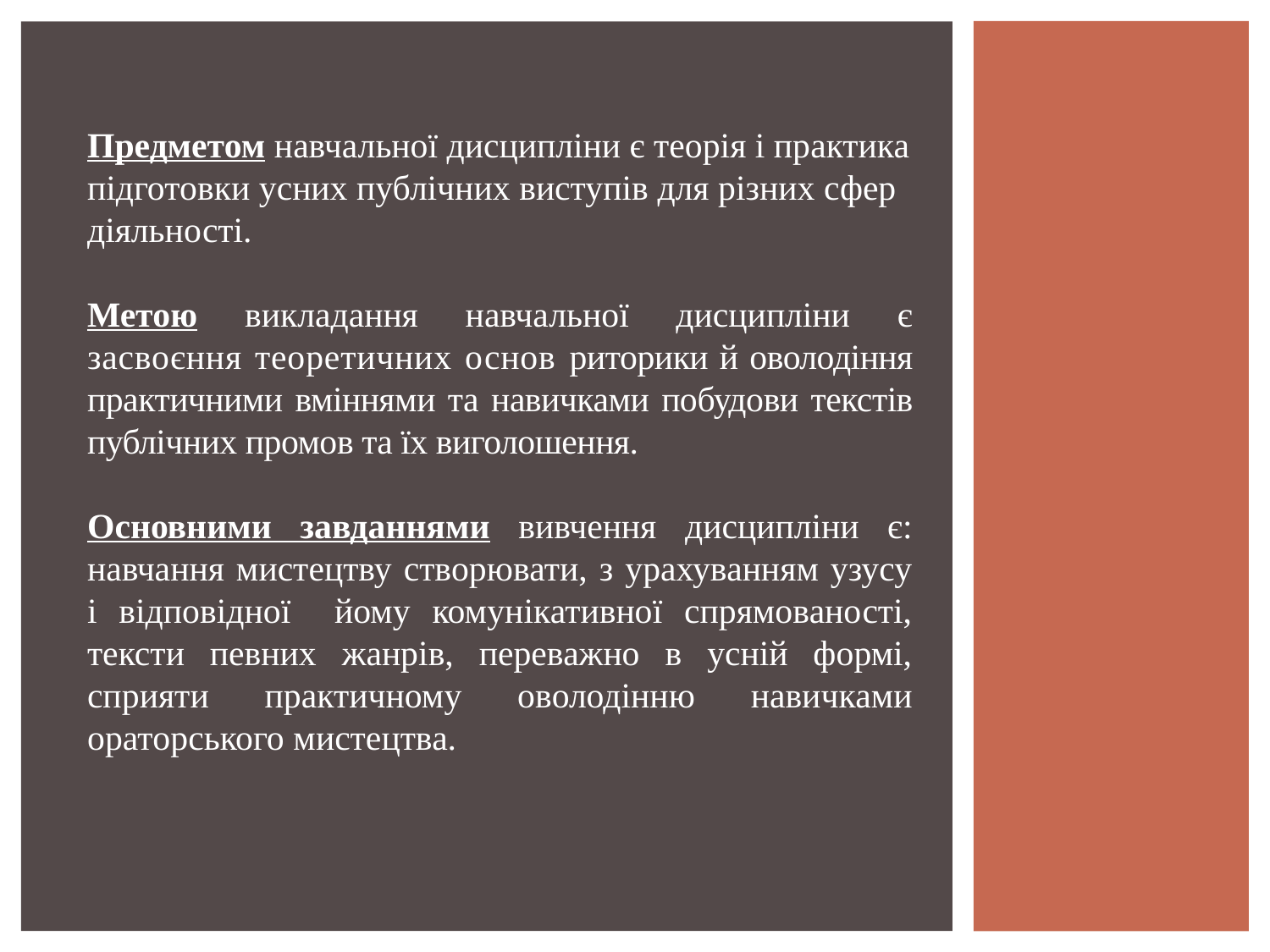

Предметом навчальної дисципліни є теорія і практика підготовки усних публічних виступів для різних сфер діяльності.
Метою викладання навчальної дисципліни є засвоєння теоретичних основ риторики й оволодіння практичними вміннями та навичками побудови текстів публічних промов та їх виголошення.
Основними завданнями вивчення дисципліни є: навчання мистецтву створювати, з урахуванням узусу і відповідної  йому комунікативної спрямованості, тексти певних жанрів, переважно в усній формі, сприяти практичному оволодінню навичками ораторського мистецтва.